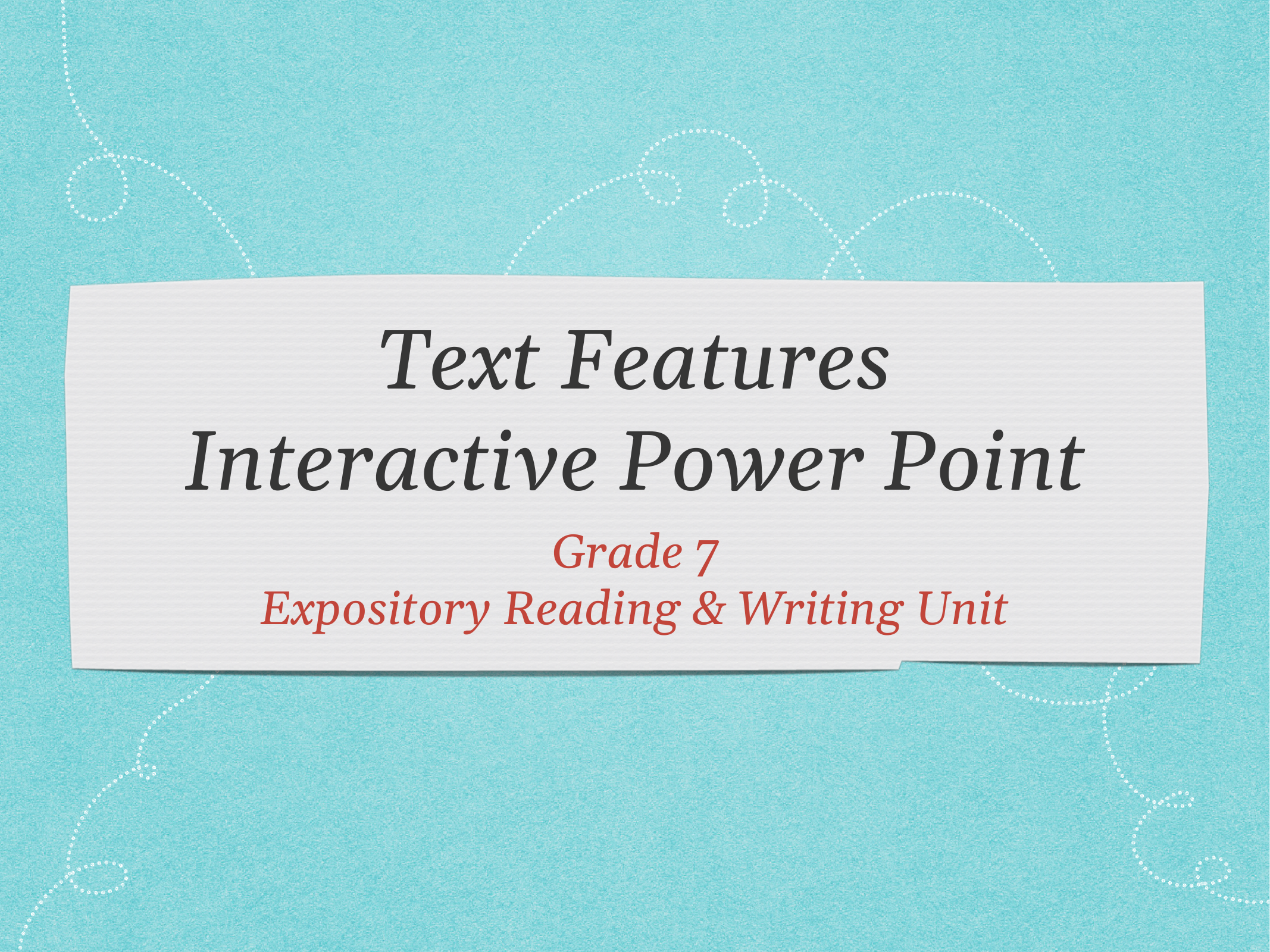

# Text Features
Interactive Power Point
Grade 7
Expository Reading & Writing Unit